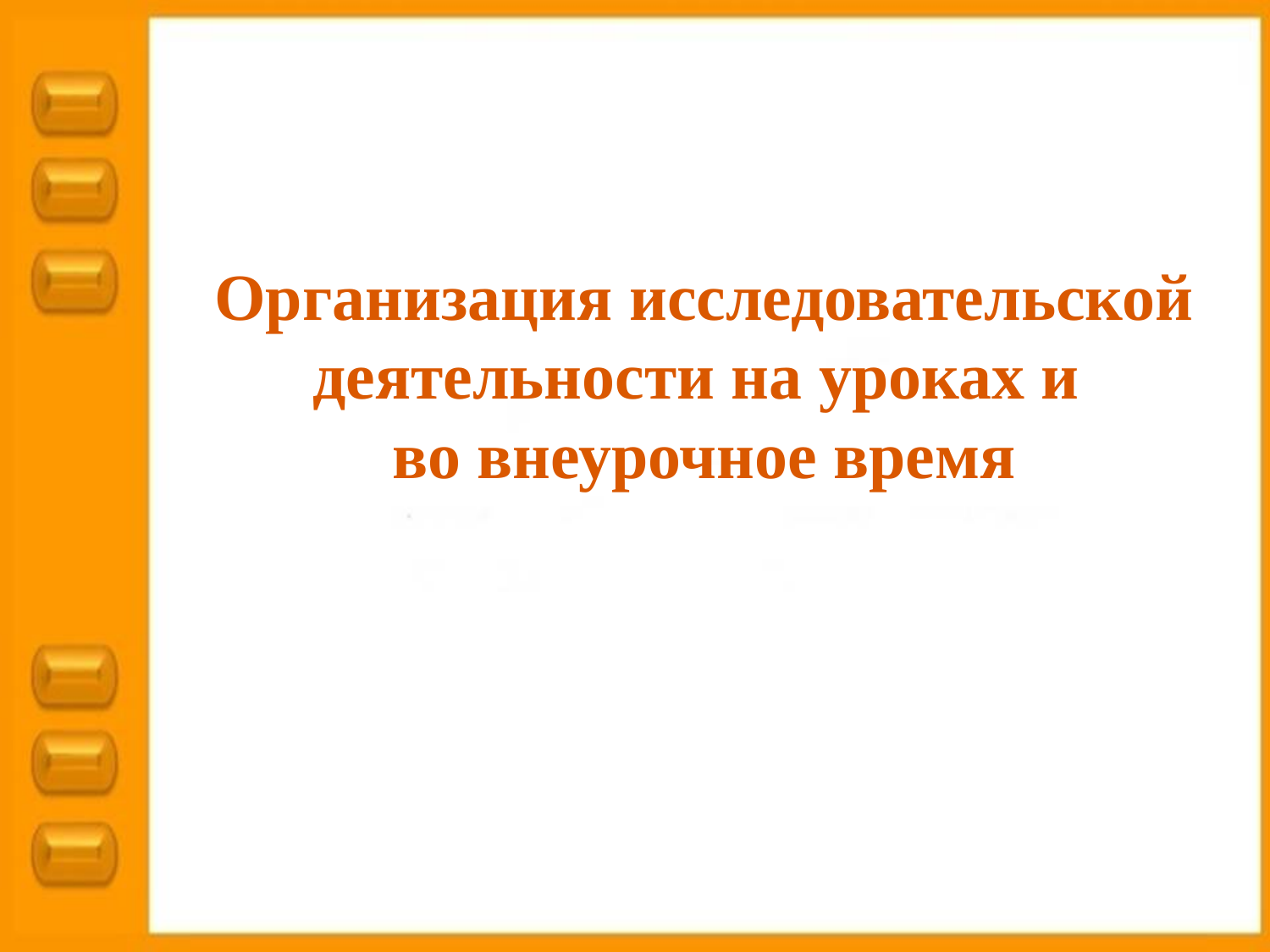

# Организация исследовательской деятельности на уроках и во внеурочное время